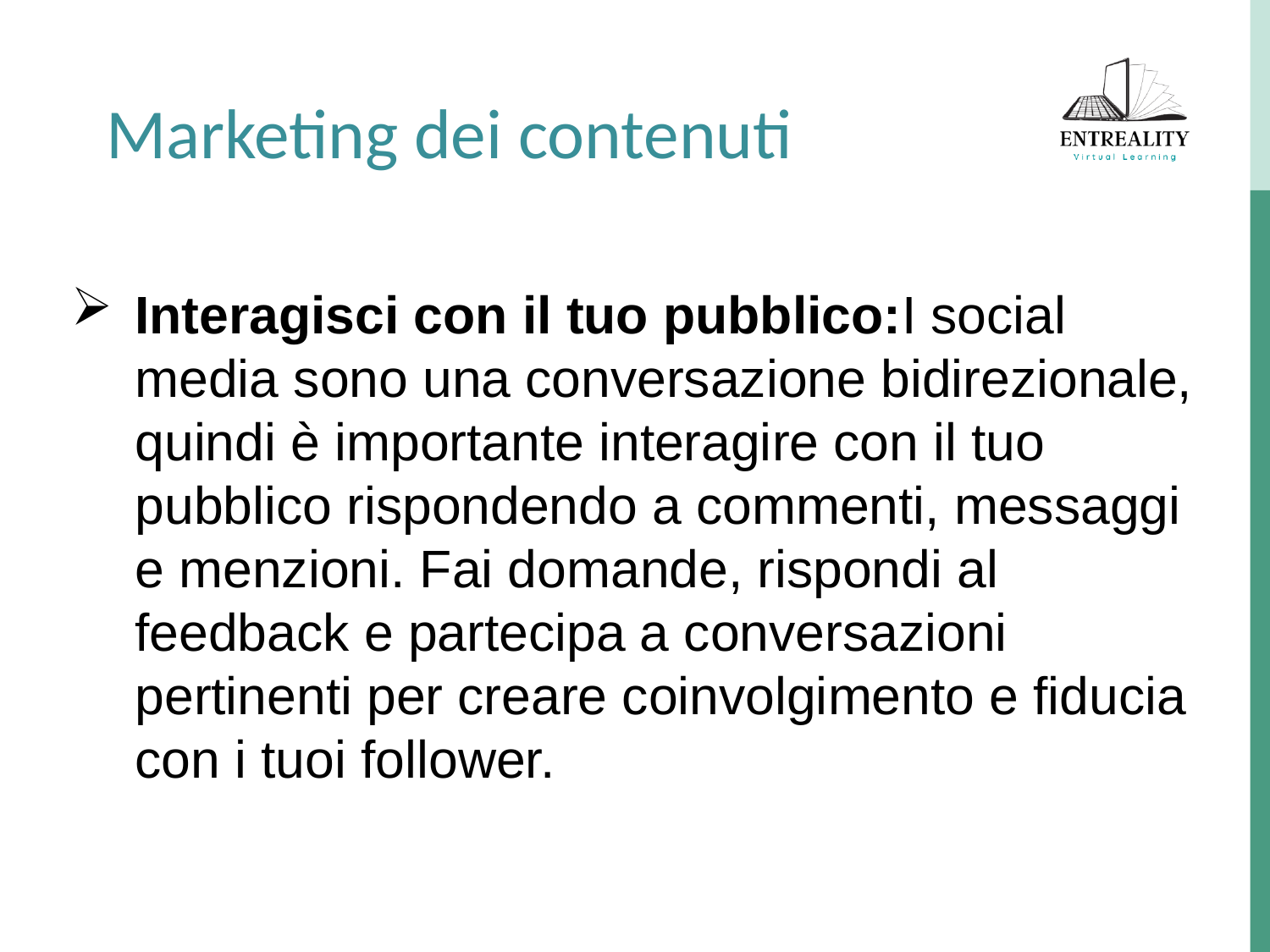

Marketing dei contenuti

Interagisci con il tuo pubblico:I social media sono una conversazione bidirezionale, quindi è importante interagire con il tuo pubblico rispondendo a commenti, messaggi e menzioni. Fai domande, rispondi al feedback e partecipa a conversazioni pertinenti per creare coinvolgimento e fiducia con i tuoi follower.